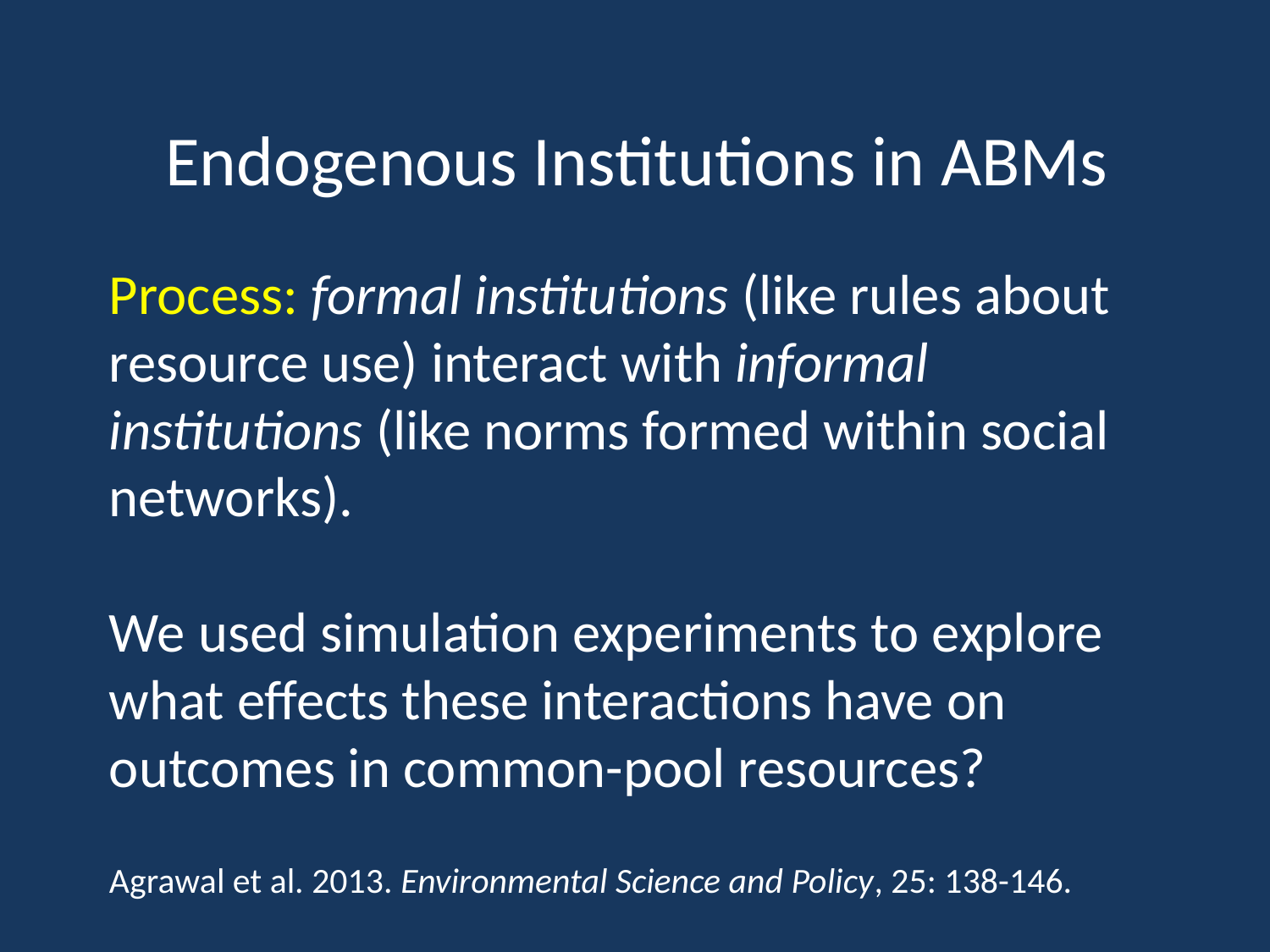

Endogenous Institutions in ABMs
Process: formal institutions (like rules about resource use) interact with informal institutions (like norms formed within social networks).

We used simulation experiments to explore what effects these interactions have on outcomes in common-pool resources?

Agrawal et al. 2013. Environmental Science and Policy, 25: 138-146.